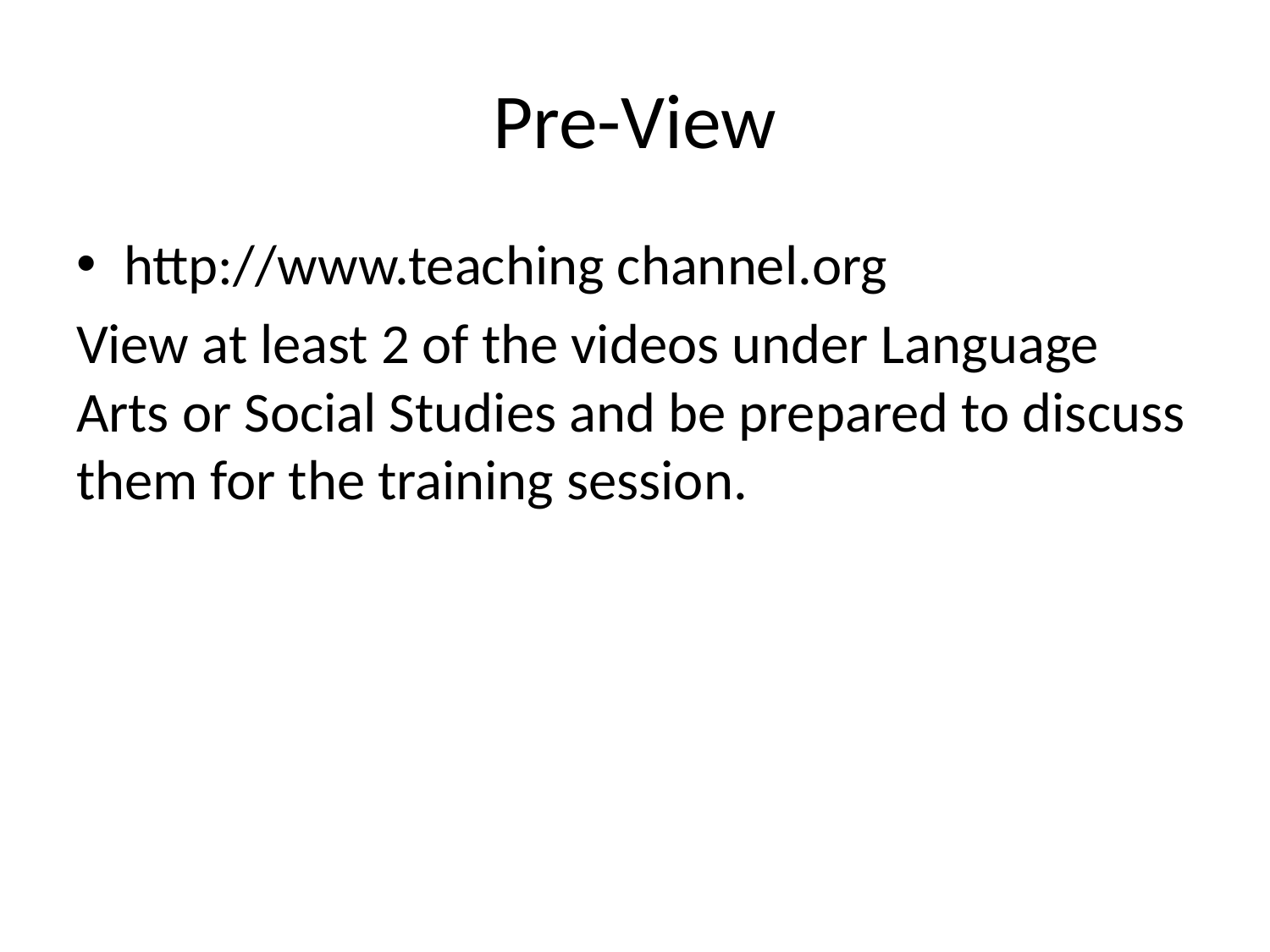

# Pre-View
http://www.teaching channel.org
View at least 2 of the videos under Language Arts or Social Studies and be prepared to discuss them for the training session.